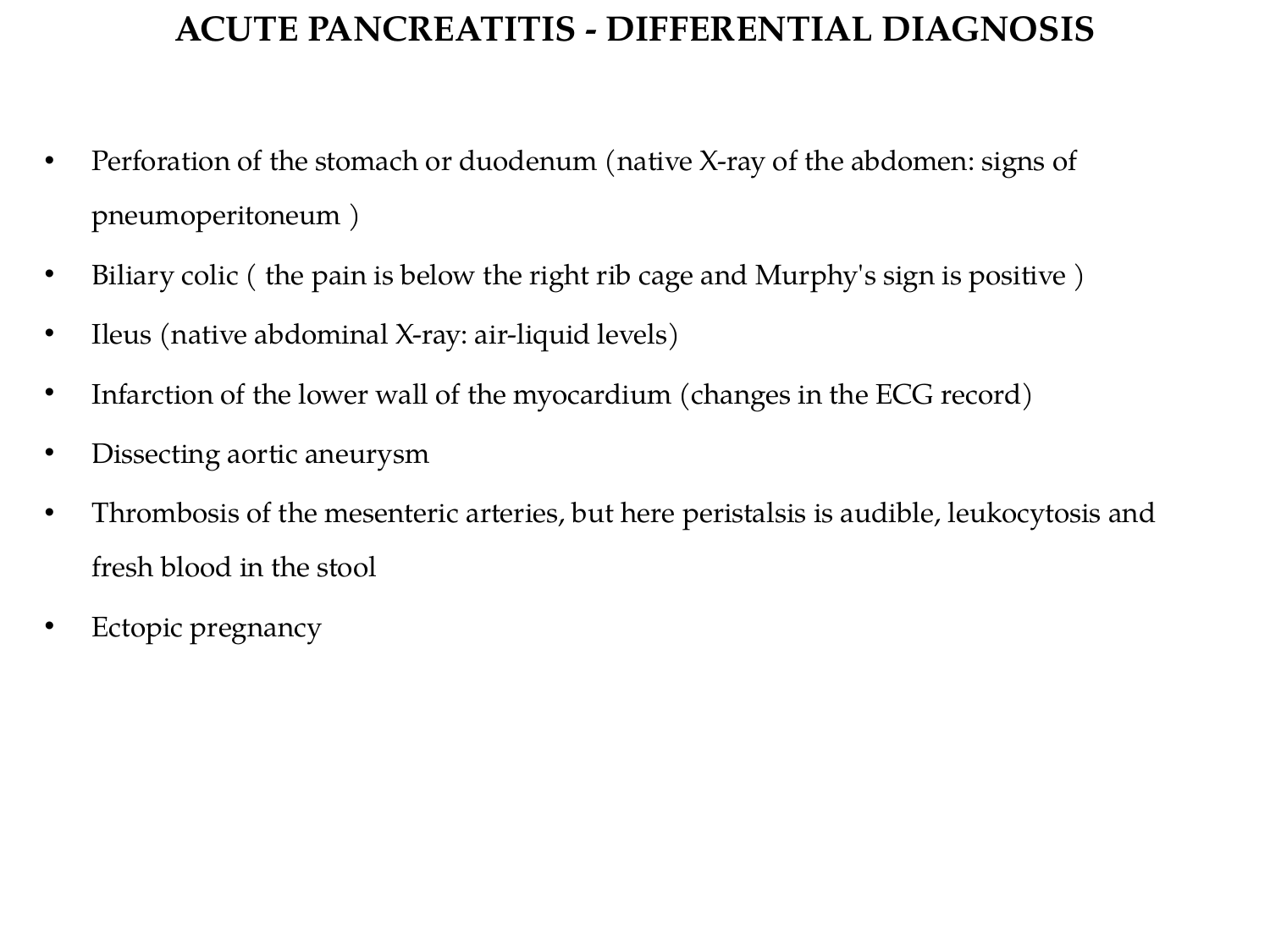

ACUTE PANCREATITIS - DIFFERENTIAL DIAGNOSIS
Perforation of the stomach or duodenum (native X-ray of the abdomen: signs of pneumoperitoneum )
Biliary colic ( the pain is below the right rib cage and Murphy's sign is positive )
Ileus (native abdominal X-ray: air-liquid levels)
Infarction of the lower wall of the myocardium (changes in the ECG record)
Dissecting aortic aneurysm
Thrombosis of the mesenteric arteries, but here peristalsis is audible, leukocytosis and fresh blood in the stool
Ectopic pregnancy